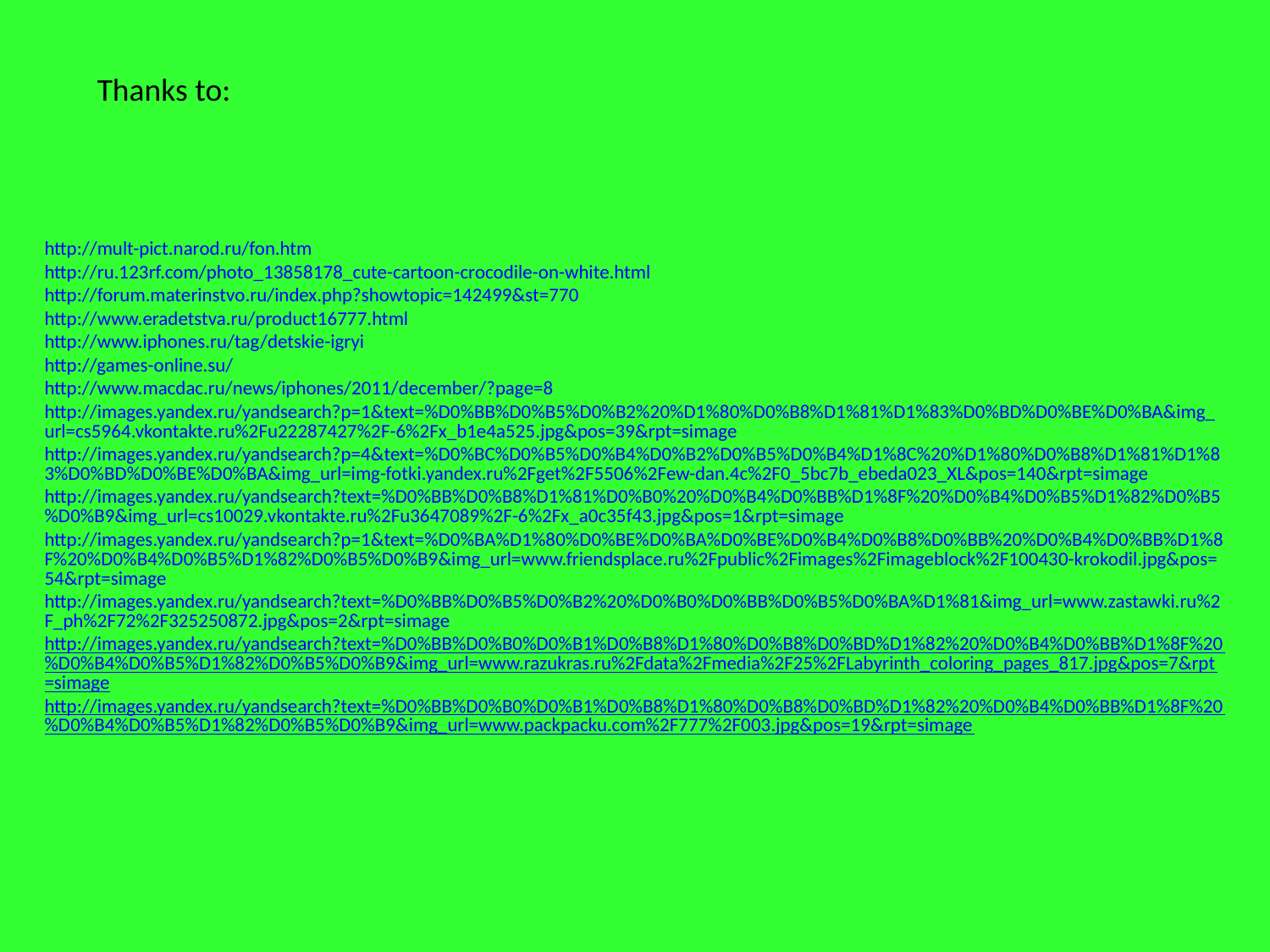

Thanks to:
http://mult-pict.narod.ru/fon.htm
http://ru.123rf.com/photo_13858178_cute-cartoon-crocodile-on-white.html
http://forum.materinstvo.ru/index.php?showtopic=142499&st=770
http://www.eradetstva.ru/product16777.html
http://www.iphones.ru/tag/detskie-igryi
http://games-online.su/
http://www.macdac.ru/news/iphones/2011/december/?page=8
http://images.yandex.ru/yandsearch?p=1&text=%D0%BB%D0%B5%D0%B2%20%D1%80%D0%B8%D1%81%D1%83%D0%BD%D0%BE%D0%BA&img_url=cs5964.vkontakte.ru%2Fu22287427%2F-6%2Fx_b1e4a525.jpg&pos=39&rpt=simage
http://images.yandex.ru/yandsearch?p=4&text=%D0%BC%D0%B5%D0%B4%D0%B2%D0%B5%D0%B4%D1%8C%20%D1%80%D0%B8%D1%81%D1%83%D0%BD%D0%BE%D0%BA&img_url=img-fotki.yandex.ru%2Fget%2F5506%2Few-dan.4c%2F0_5bc7b_ebeda023_XL&pos=140&rpt=simage
http://images.yandex.ru/yandsearch?text=%D0%BB%D0%B8%D1%81%D0%B0%20%D0%B4%D0%BB%D1%8F%20%D0%B4%D0%B5%D1%82%D0%B5%D0%B9&img_url=cs10029.vkontakte.ru%2Fu3647089%2F-6%2Fx_a0c35f43.jpg&pos=1&rpt=simage
http://images.yandex.ru/yandsearch?p=1&text=%D0%BA%D1%80%D0%BE%D0%BA%D0%BE%D0%B4%D0%B8%D0%BB%20%D0%B4%D0%BB%D1%8F%20%D0%B4%D0%B5%D1%82%D0%B5%D0%B9&img_url=www.friendsplace.ru%2Fpublic%2Fimages%2Fimageblock%2F100430-krokodil.jpg&pos=54&rpt=simage
http://images.yandex.ru/yandsearch?text=%D0%BB%D0%B5%D0%B2%20%D0%B0%D0%BB%D0%B5%D0%BA%D1%81&img_url=www.zastawki.ru%2F_ph%2F72%2F325250872.jpg&pos=2&rpt=simage
http://images.yandex.ru/yandsearch?text=%D0%BB%D0%B0%D0%B1%D0%B8%D1%80%D0%B8%D0%BD%D1%82%20%D0%B4%D0%BB%D1%8F%20%D0%B4%D0%B5%D1%82%D0%B5%D0%B9&img_url=www.razukras.ru%2Fdata%2Fmedia%2F25%2FLabyrinth_coloring_pages_817.jpg&pos=7&rpt=simage
http://images.yandex.ru/yandsearch?text=%D0%BB%D0%B0%D0%B1%D0%B8%D1%80%D0%B8%D0%BD%D1%82%20%D0%B4%D0%BB%D1%8F%20%D0%B4%D0%B5%D1%82%D0%B5%D0%B9&img_url=www.packpacku.com%2F777%2F003.jpg&pos=19&rpt=simage